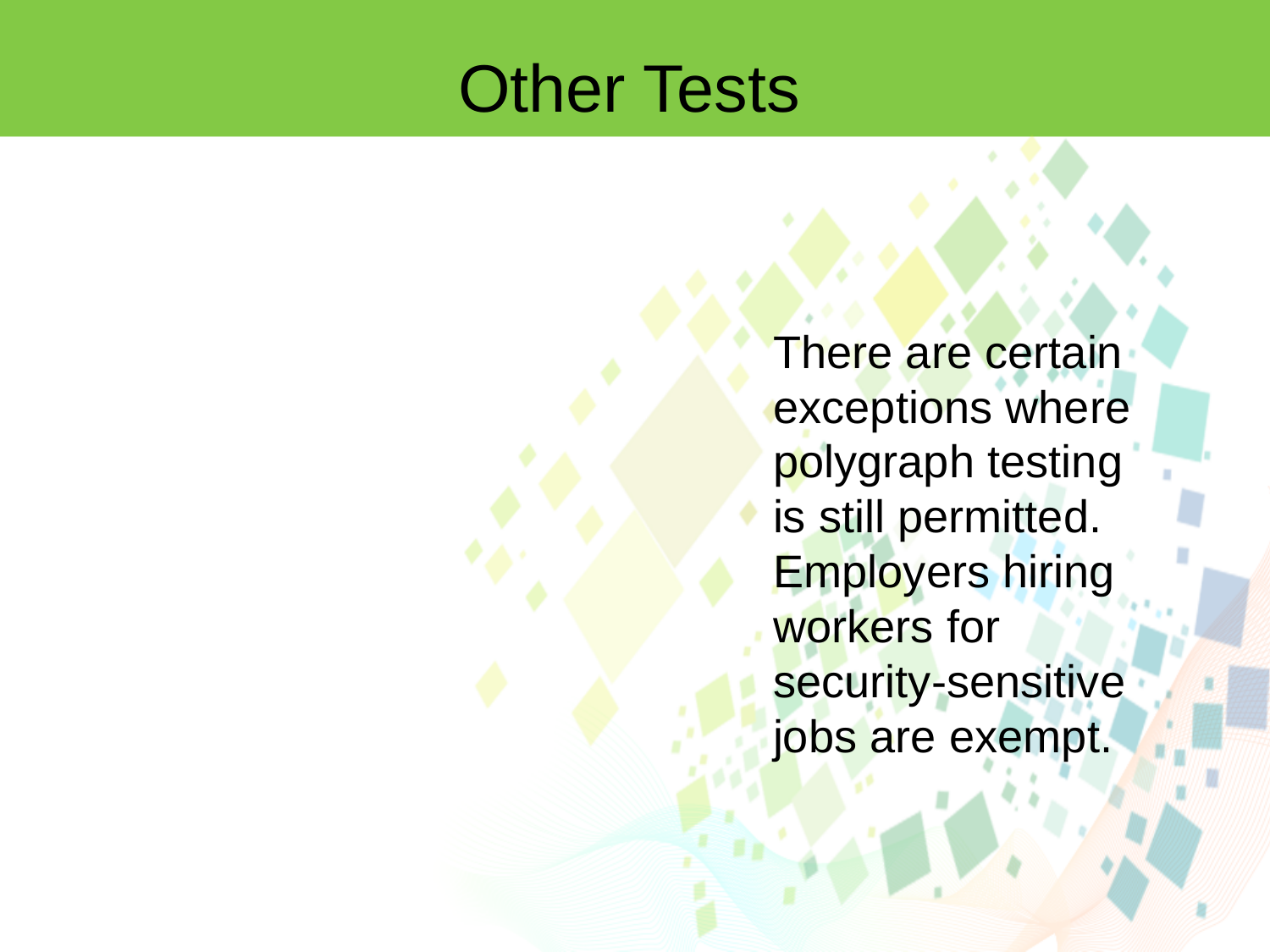

Other Tests
There are certain exceptions where polygraph testing is still permitted. Employers hiring workers for security-sensitive jobs are exempt.